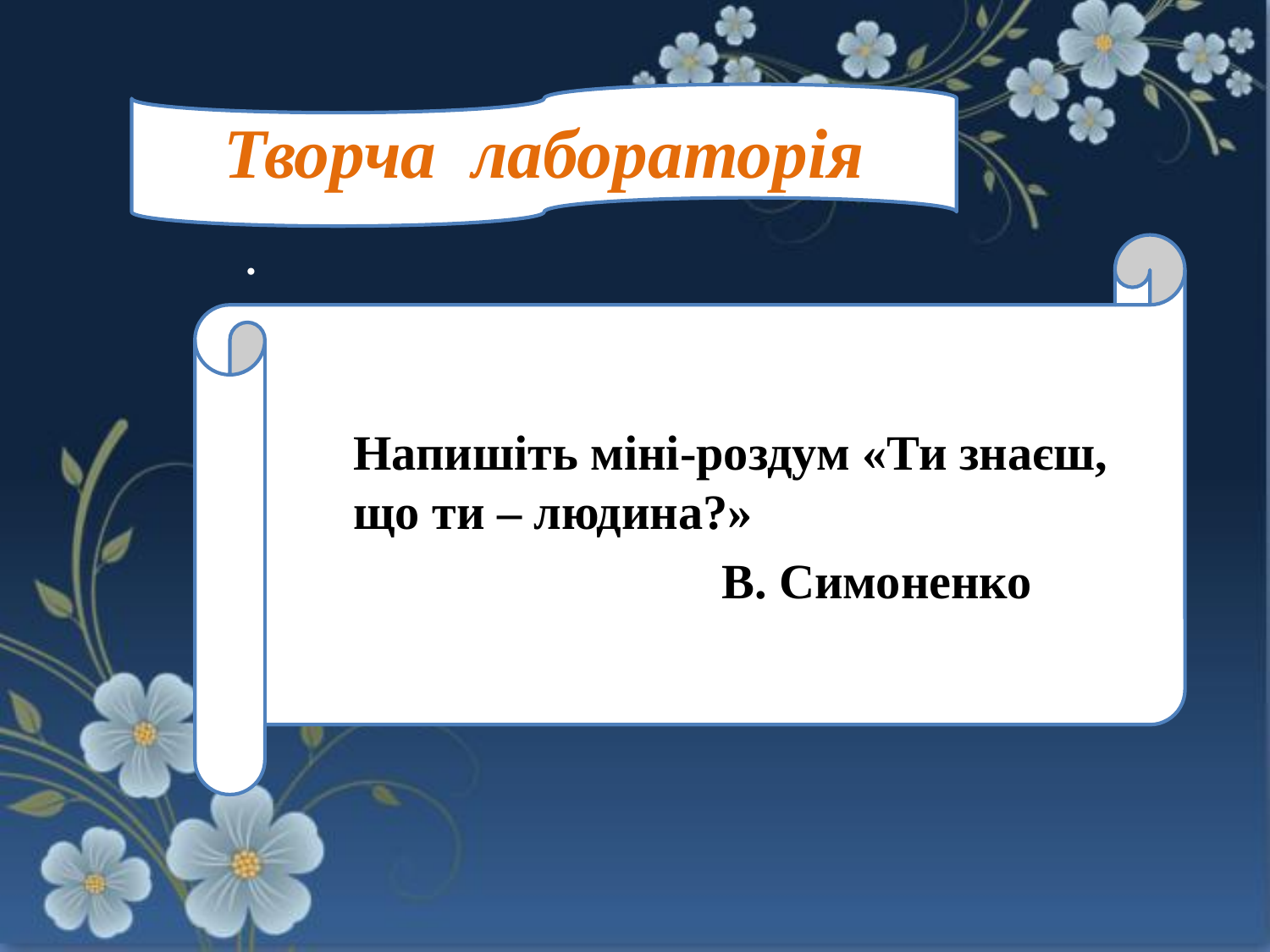

Творча  лабораторія
.
Напишіть міні-роздум «Ти знаєш, що ти – людина?»
                              В. Симоненко